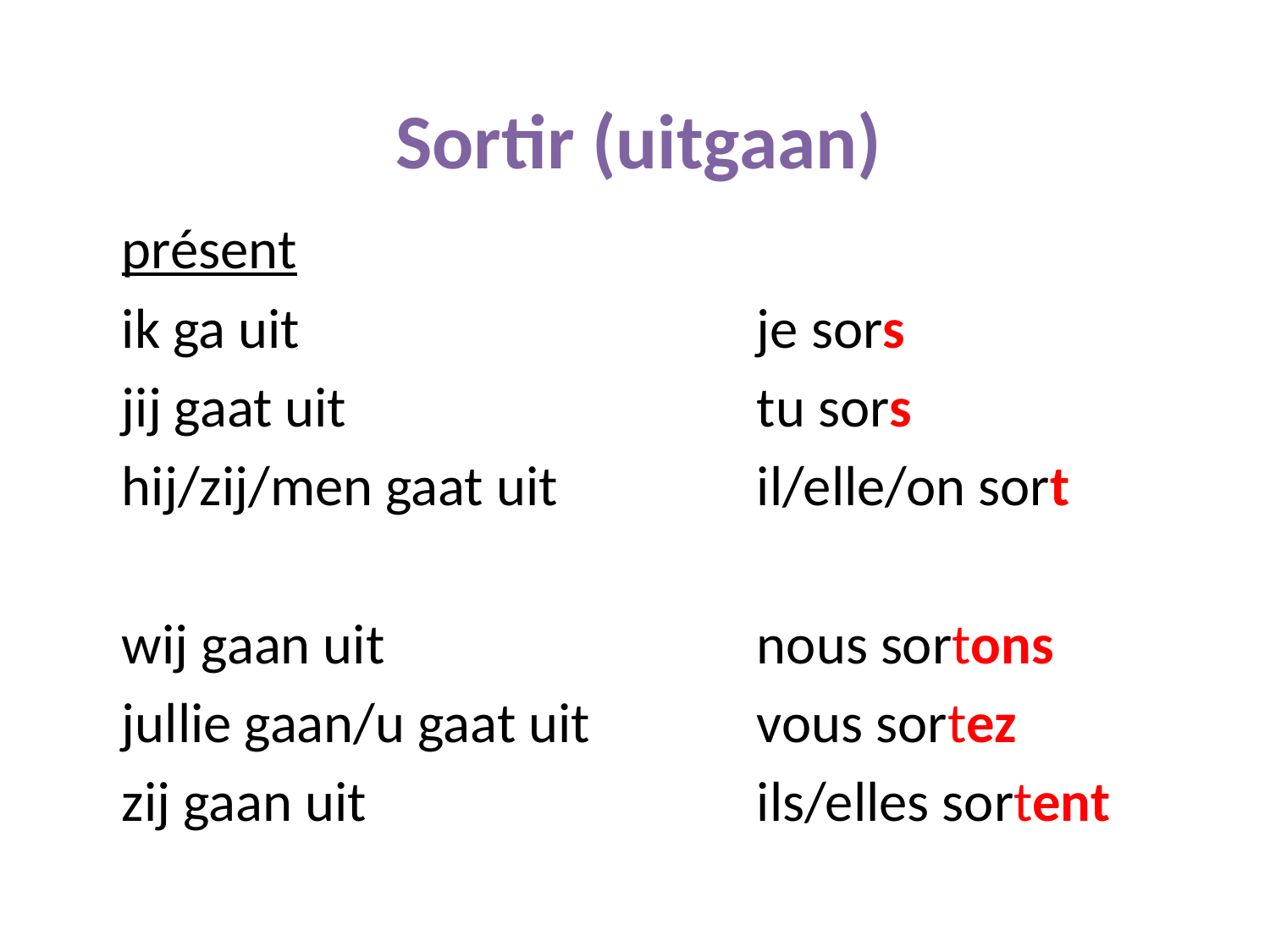

# Sortir (uitgaan)
présent
ik ga uit				je sors
jij gaat uit				tu sors
hij/zij/men gaat uit		il/elle/on sort

wij gaan uit			nous sortons
jullie gaan/u gaat uit		vous sortez
zij gaan uit				ils/elles sortent